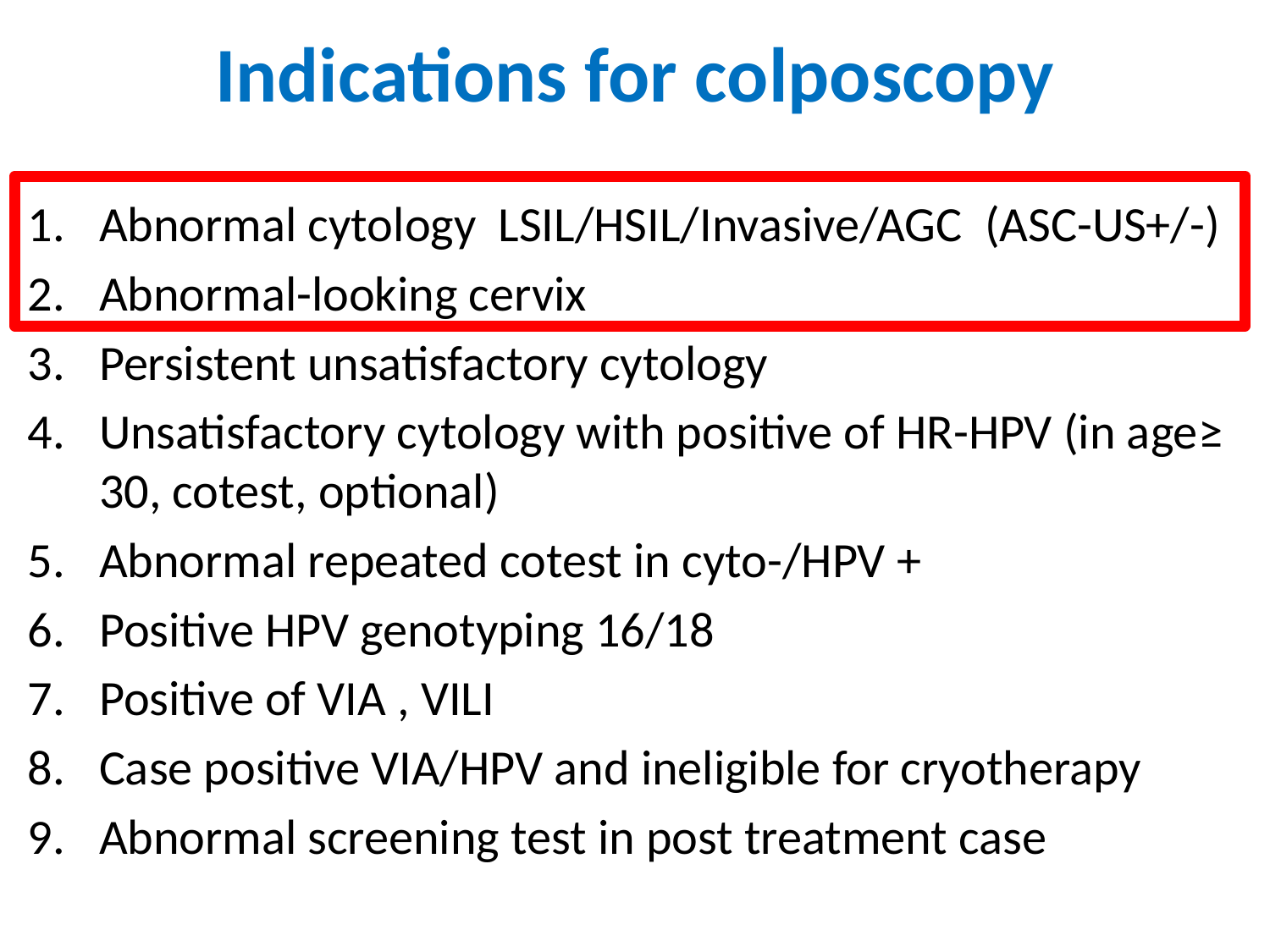

# Indications for colposcopy

Abnormal cytology  LSIL/HSIL/Invasive/AGC  (ASC-US+/-)
Abnormal-looking cervix
Persistent unsatisfactory cytology
Unsatisfactory cytology with positive of HR-HPV (in age≥ 30, cotest, optional)
Abnormal repeated cotest in cyto-/HPV +
Positive HPV genotyping 16/18
Positive of VIA , VILI
Case positive VIA/HPV and ineligible for cryotherapy
Abnormal screening test in post treatment case